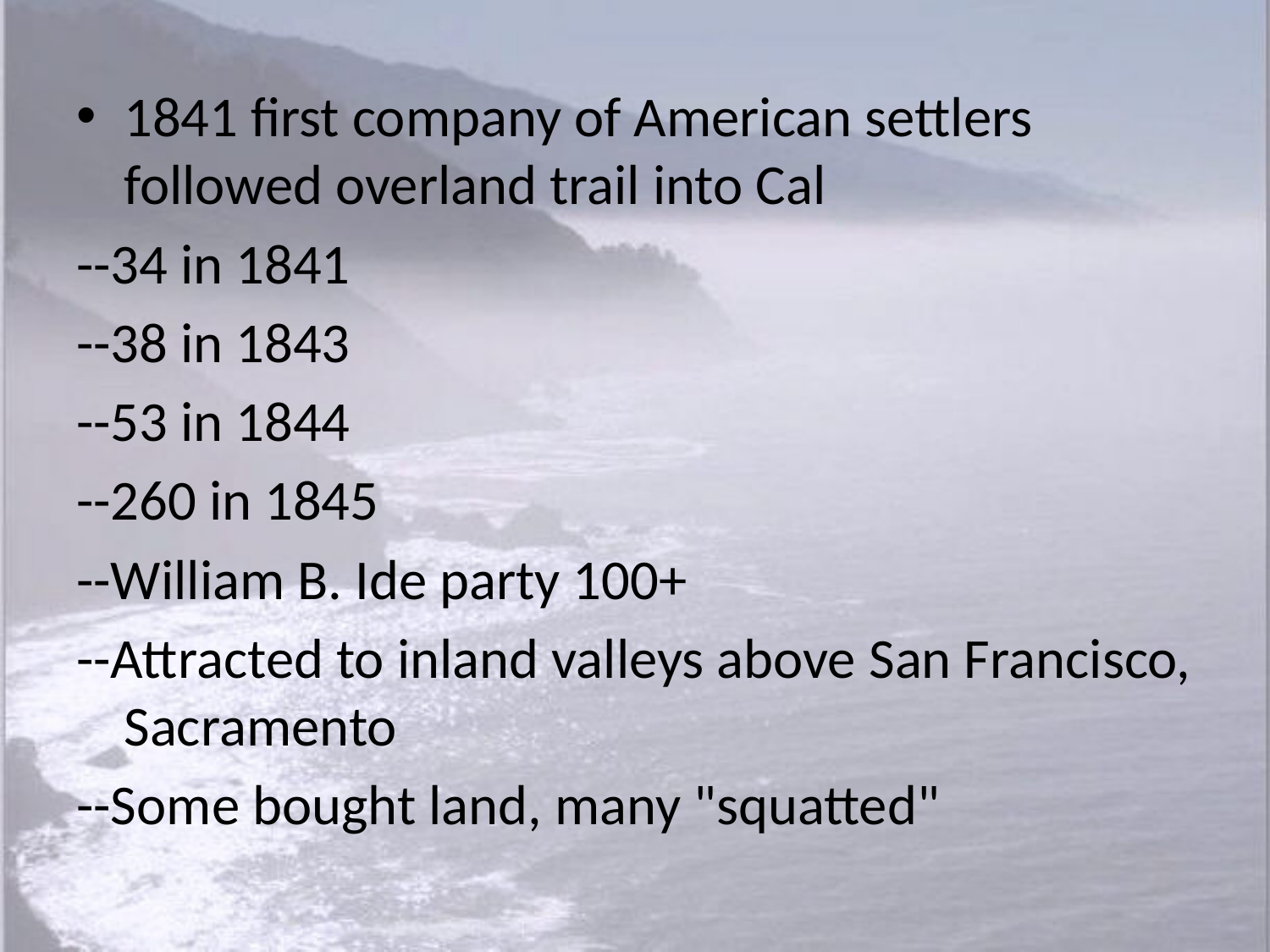

1841 first company of American settlers followed overland trail into Cal
--34 in 1841
--38 in 1843
--53 in 1844
--260 in 1845
--William B. Ide party 100+
--Attracted to inland valleys above San Francisco, Sacramento
--Some bought land, many "squatted"